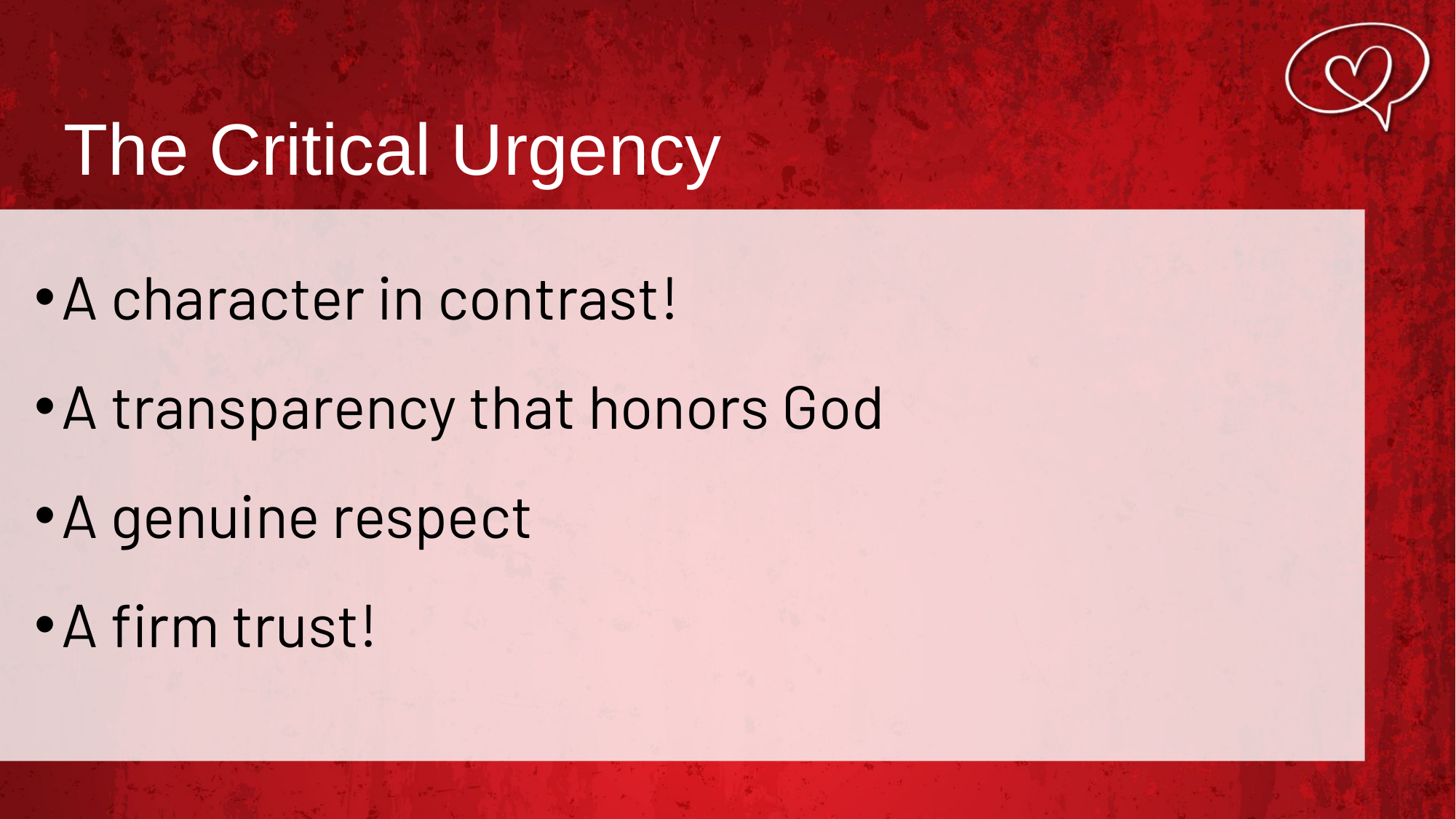

# The Critical Urgency
A character in contrast!
A transparency that honors God
A genuine respect
A firm trust!